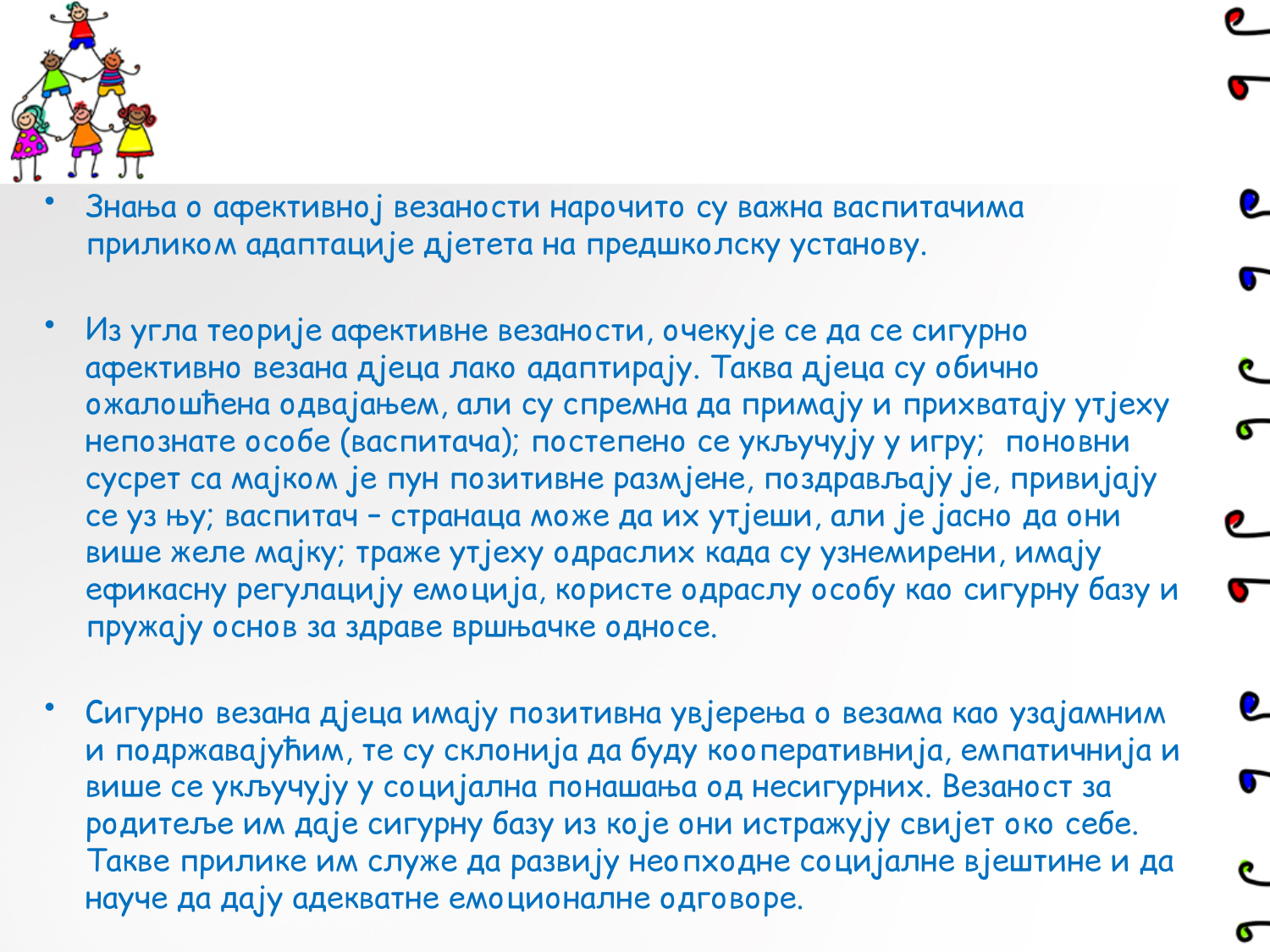

Знања о афективној везаности нарочито су важна васпитачима приликом адаптације дјетета на предшколску установу.

Из угла теорије афективне везаности, очекује се да се сигурно афективно везана дјеца лако адаптирају. Таква дјеца су обично ожалошћена одвајањем, али су спремна да примају и прихватају утјеху непознате особе (васпитача); постепено се укључују у игру;  поновни сусрет са мајком је пун позитивне размјене, поздрављају је, привијају се уз њу; васпитач – странаца може да их утјеши, али је јасно да они више желе мајку; траже утјеху одраслих када су узнемирени, имају ефикасну регулацију емоција, користе одраслу особу као сигурну базу и пружају основ за здраве вршњачке односе.

Сигурно везана дјеца имају позитивна увјерења о везама као узајамним и подржавајућим, те су склонија да буду кооперативнија, емпатичнија и више се укључују у социјална понашања од несигурних. Везаност за родитеље им даје сигурну базу из које они истражују свијет око себе. Такве прилике им служе да развију неопходне социјалне вјештине и да науче да дају адекватне емоционалне одговоре.